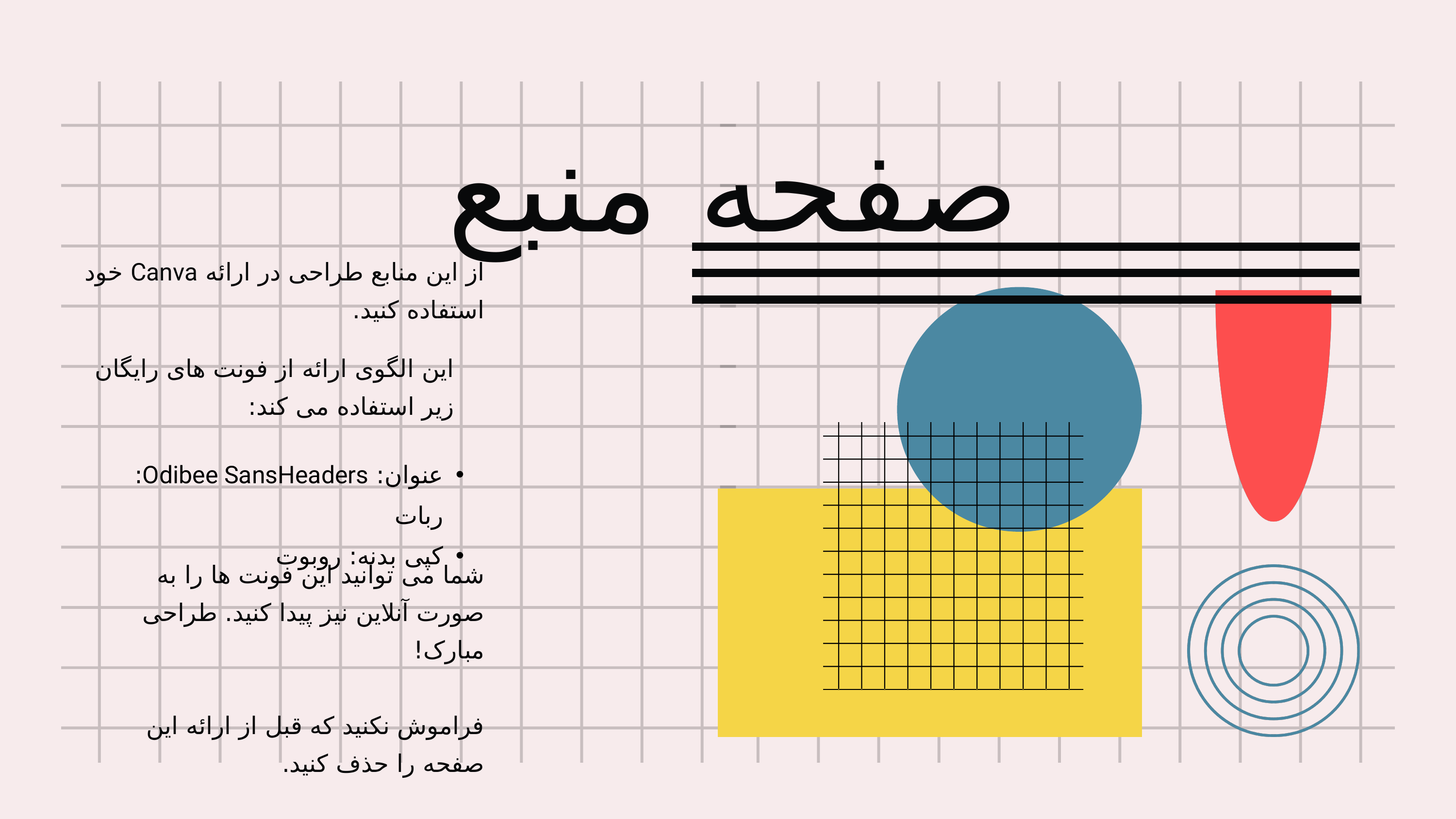

صفحه منبع

از این منابع طراحی در ارائه Canva خود استفاده کنید.

شما می توانید این فونت ها را به صورت آنلاین نیز پیدا کنید. طراحی مبارک!

فراموش نکنید که قبل از ارائه این صفحه را حذف کنید.

این الگوی ارائه از فونت های رایگان زیر استفاده می کند:

عنوان: Odibee SansHeaders: ربات
کپی بدنه: روبوت